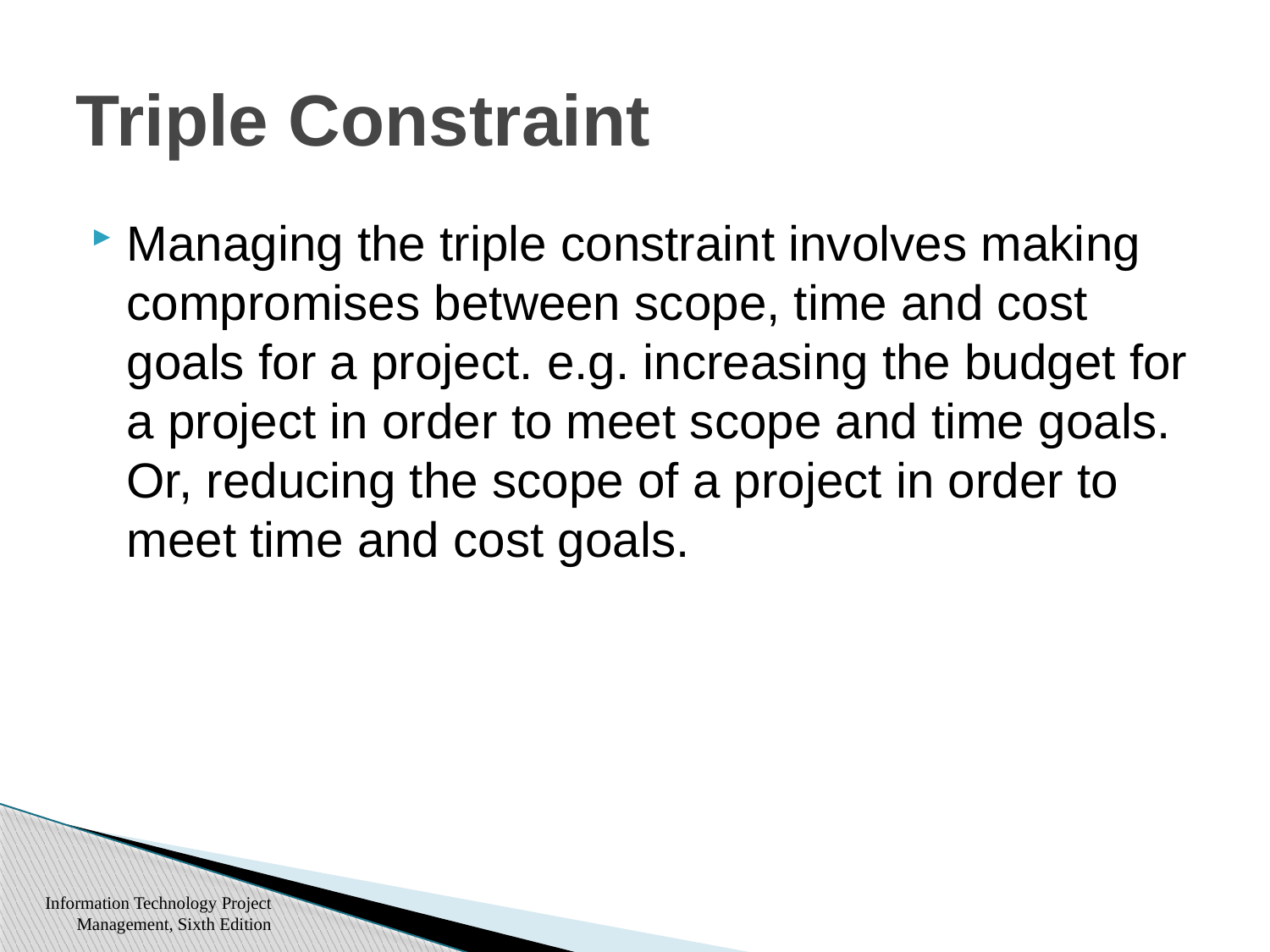

# Triple Constraint
Managing the triple constraint involves making compromises between scope, time and cost goals for a project. e.g. increasing the budget for a project in order to meet scope and time goals. Or, reducing the scope of a project in order to meet time and cost goals.
Information Technology Project Management, Sixth Edition